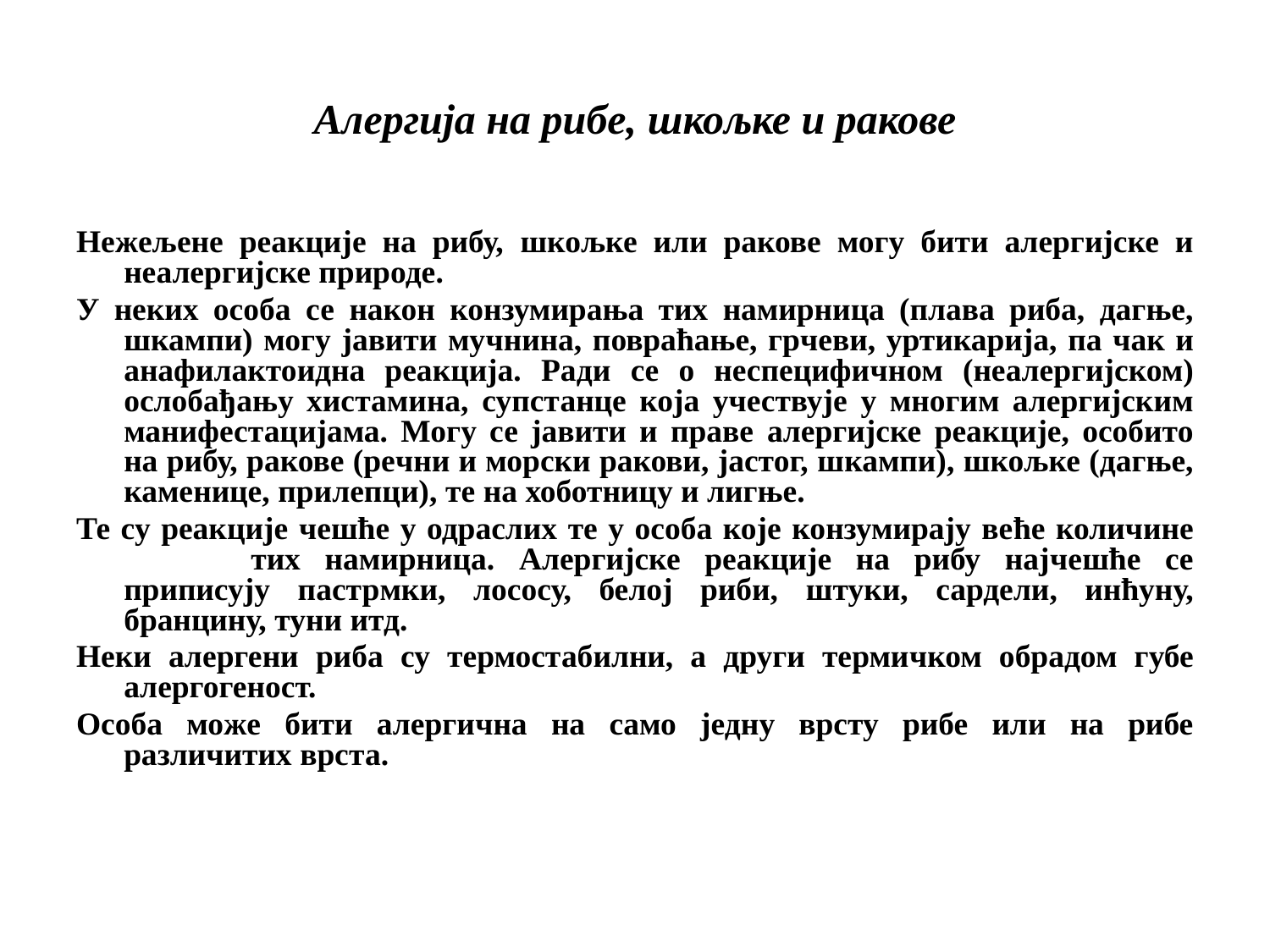

# Алергија на рибе, шкољке и ракове
Нежељене реакције на рибу, шкољке или ракове могу бити алергијске и неалергијске природе.
У неких особа се након конзумирања тих намирница (плава риба, дагње, шкампи) могу јавити мучнина, повраћање, грчеви, уртикарија, па чак и анафилактоидна реакција. Ради се о неспецифичном (неалергијском) ослобађању хистамина, супстанце која учествује у многим алергијским манифестацијама. Могу се јавити и праве алергијске реакције, особито на рибу, ракове (речни и морски ракови, јастог, шкампи), шкољке (дагње, каменице, прилепци), те на хоботницу и лигње.
Те су реакције чешће у одраслих те у особа које конзумирају веће количине 	тих намирница. Алергијске реакције на рибу најчешће се приписују пастрмки, лососу, белој риби, штуки, сардели, инћуну, бранцину, туни итд.
Неки алергени риба су термостабилни, а други термичком обрадом губе алергогеност.
Особа може бити алергична на само једну врсту рибе или на рибе различитих врста.